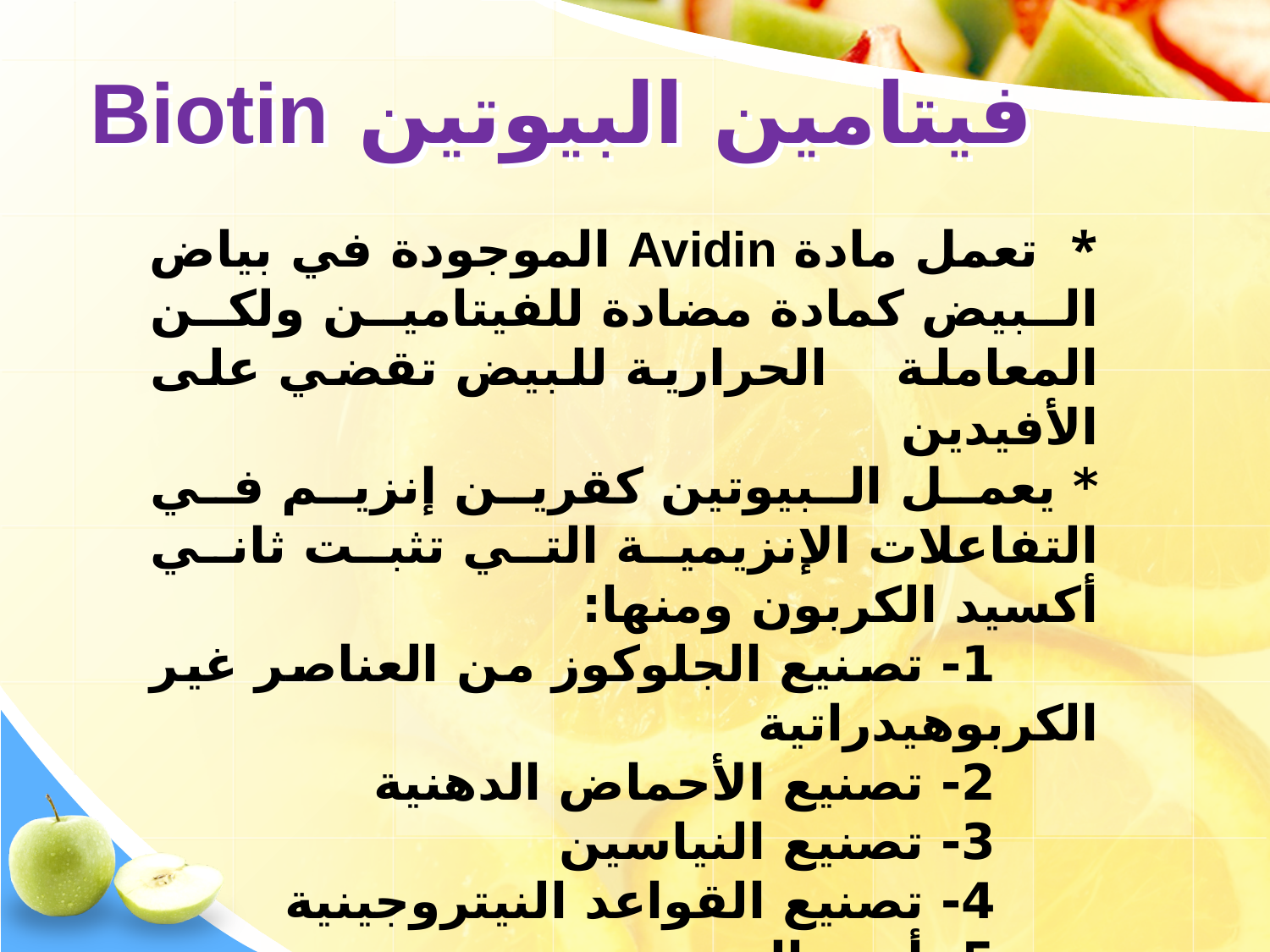

# فيتامين البيوتين Biotin
*  تعمل مادة Avidin الموجودة في بياض البيض كمادة مضادة للفيتامين ولكن المعاملة    الحرارية للبيض تقضي على الأفيدين
* يعمل البيوتين كقرين إنزيم في التفاعلات الإنزيمية التي تثبت ثاني أكسيد الكربون ومنها:
      1- تصنيع الجلوكوز من العناصر غير الكربوهيدراتية
      2- تصنيع الأحماض الدهنية
      3- تصنيع النياسين
      4- تصنيع القواعد النيتروجينية
      5- أيض البروتين